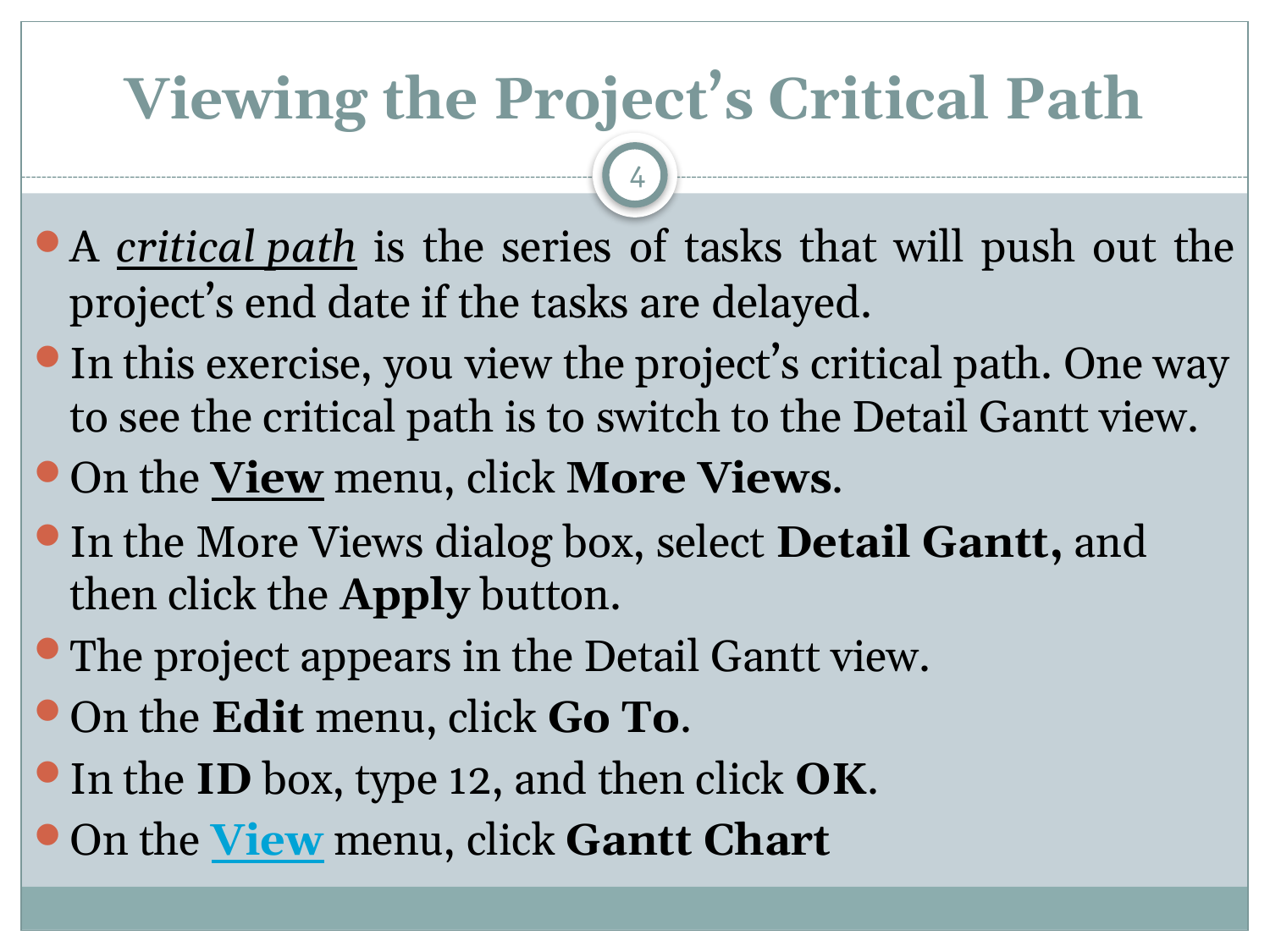

# Viewing the Project’s Critical Path
4
A critical path is the series of tasks that will push out the project’s end date if the tasks are delayed.
In this exercise, you view the project’s critical path. One way to see the critical path is to switch to the Detail Gantt view.
On the View menu, click More Views.
In the More Views dialog box, select Detail Gantt, and then click the Apply button.
The project appears in the Detail Gantt view.
On the Edit menu, click Go To.
In the ID box, type 12, and then click OK.
On the View menu, click Gantt Chart